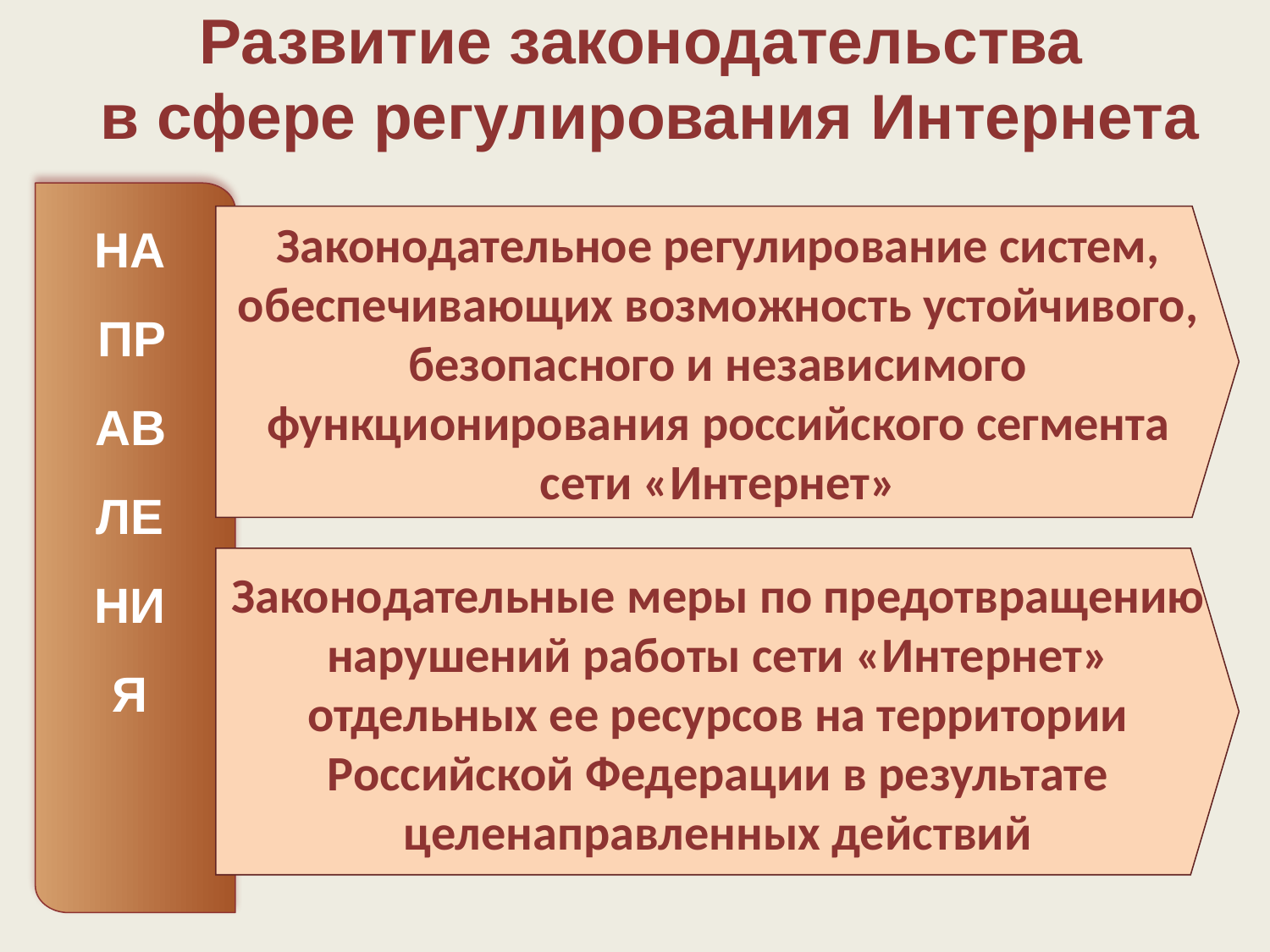

Развитие законодательства
в сфере регулирования Интернета

НАПРАВЛЕНИЯ
Законодательное регулирование систем, обеспечивающих возможность устойчивого, безопасного и независимого функционирования российского сегмента сети «Интернет»

Законодательные меры по предотвращению нарушений работы сети «Интернет» отдельных ее ресурсов на территории Российской Федерации в результате целенаправленных действий